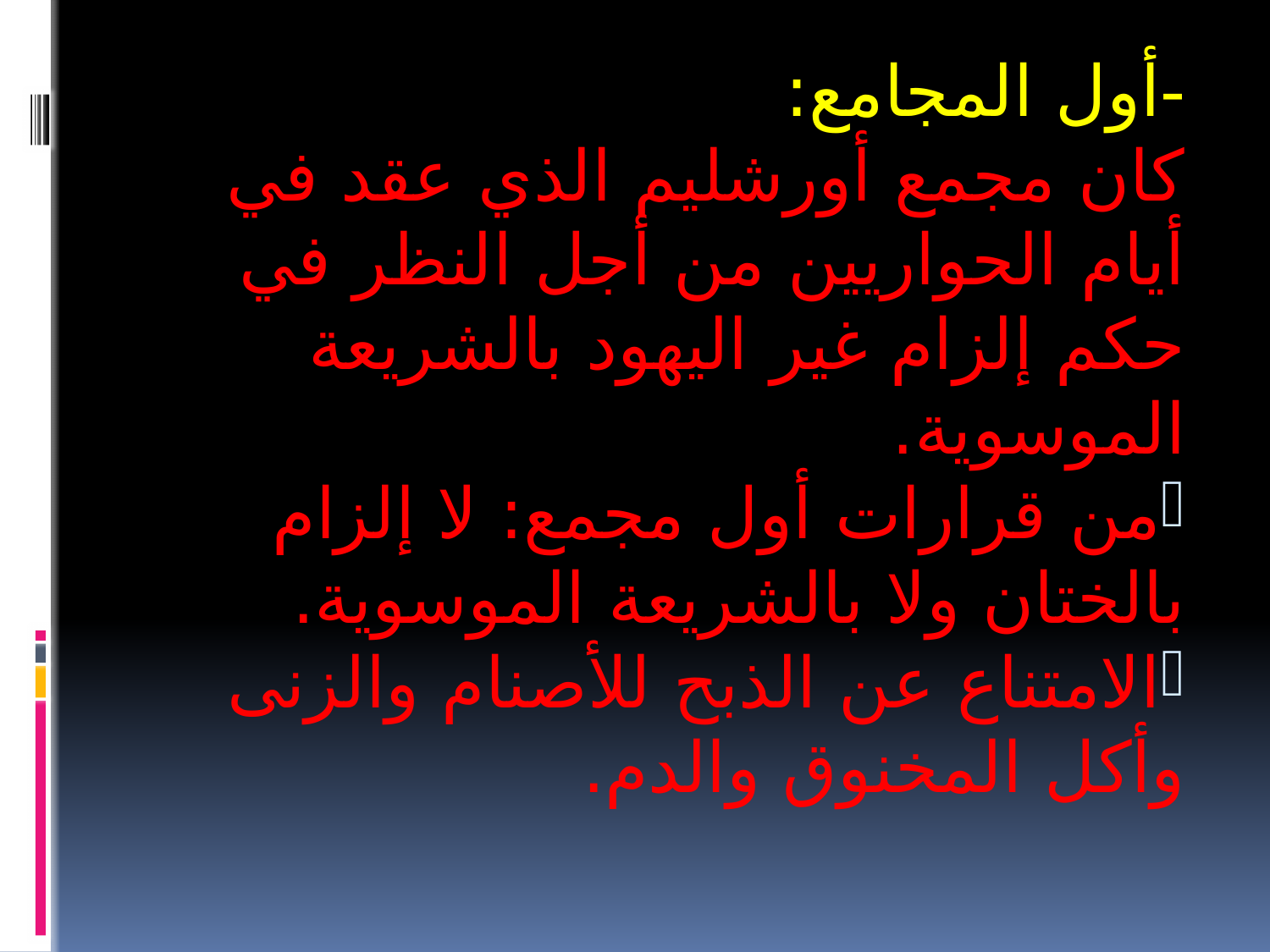

-أول المجامع:
كان مجمع أورشليم الذي عقد في أيام الحواريين من أجل النظر في حكم إلزام غير اليهود بالشريعة الموسوية.
من قرارات أول مجمع: لا إلزام بالختان ولا بالشريعة الموسوية.
الامتناع عن الذبح للأصنام والزنى وأكل المخنوق والدم.